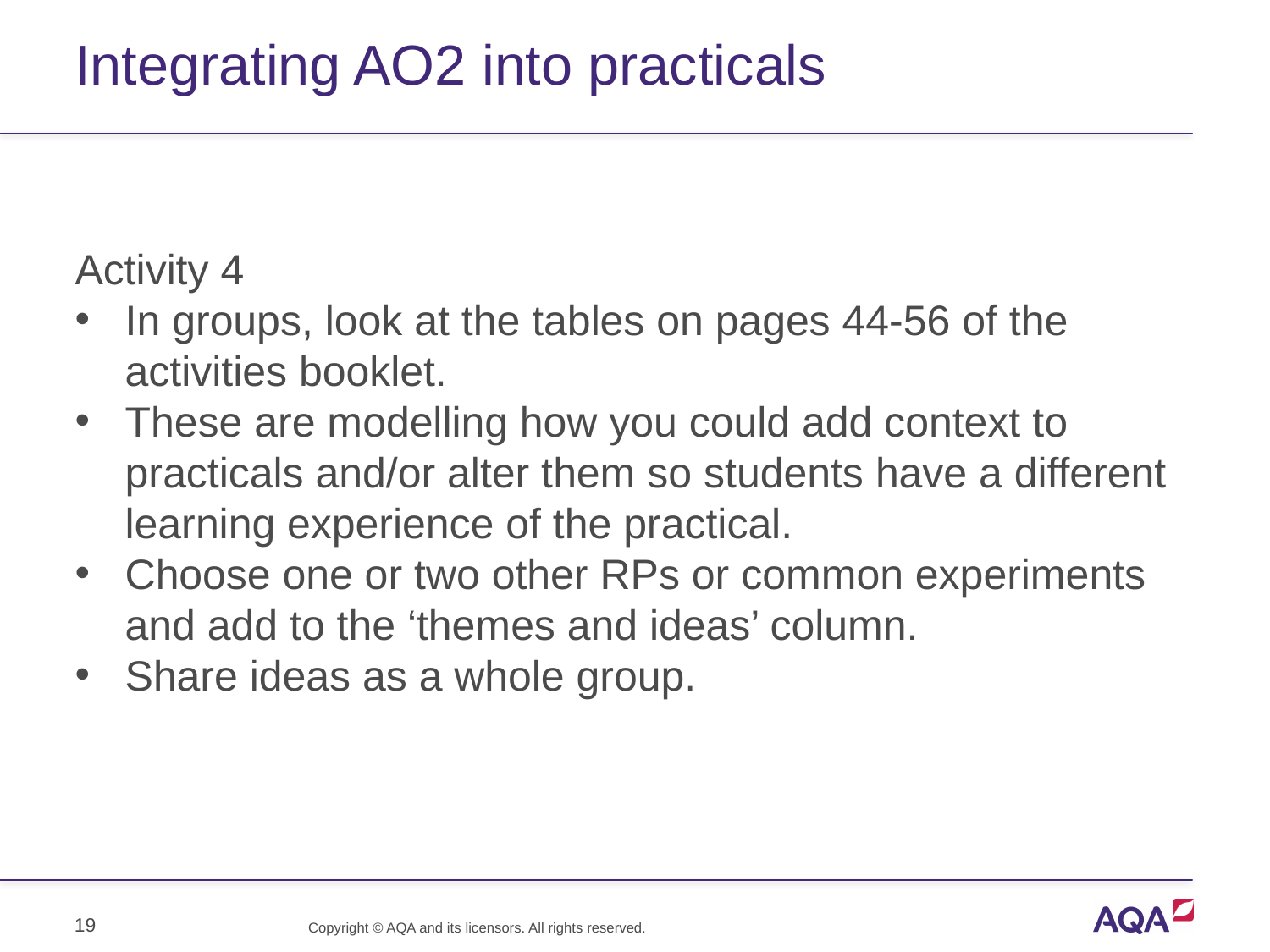

# Integrating AO2 into practicals
Activity 4
In groups, look at the tables on pages 44-56 of the activities booklet.
These are modelling how you could add context to practicals and/or alter them so students have a different learning experience of the practical.
Choose one or two other RPs or common experiments  and add to the ‘themes and ideas’ column.
Share ideas as a whole group.

19
Copyright © AQA and its licensors. All rights reserved.